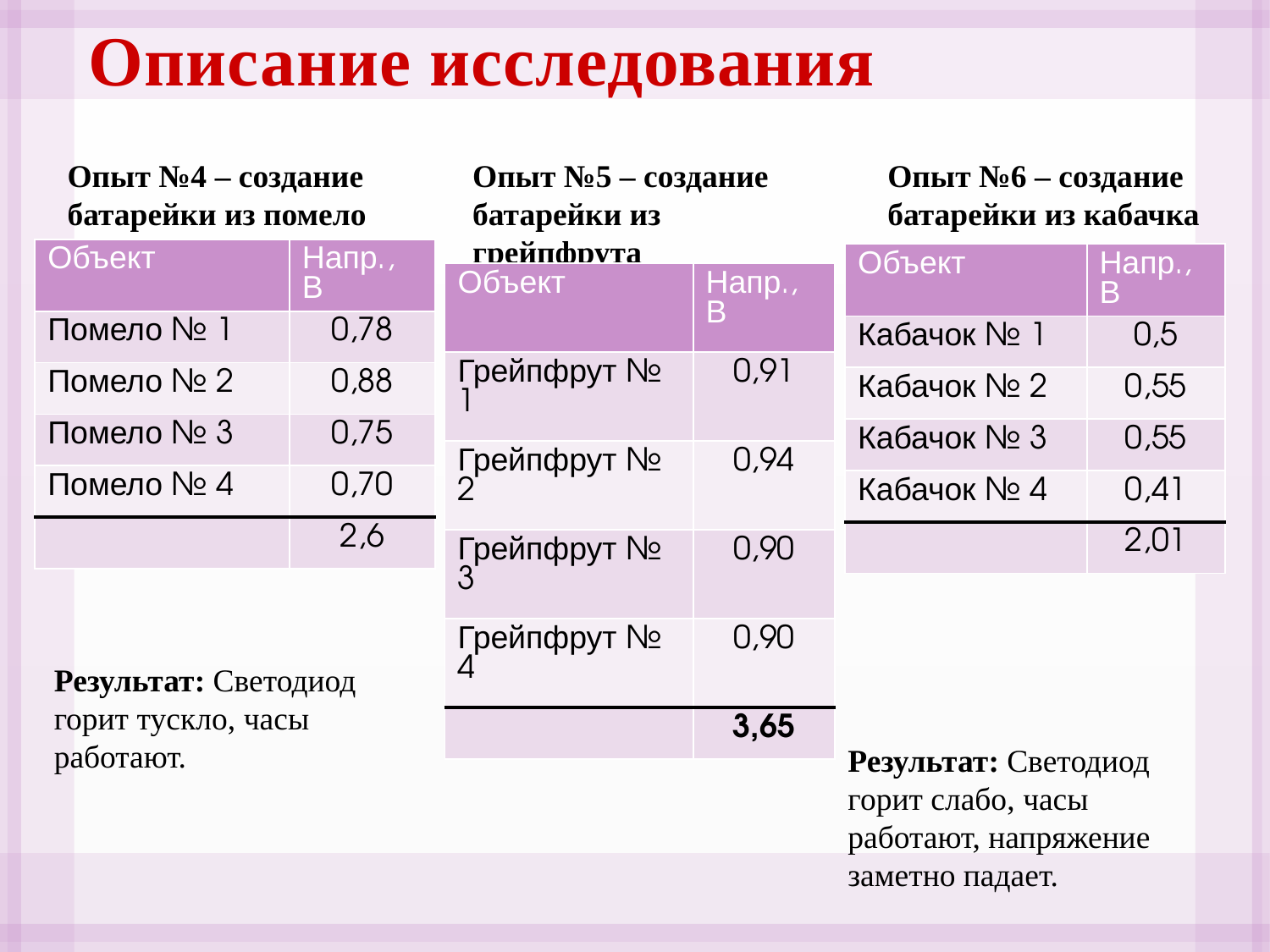

Описание исследования
Опыт №4 – создание батарейки из помело
Опыт №5 – создание батарейки из грейпфрута
Опыт №6 – создание батарейки из кабачка
| Объект | Напр., В |
| --- | --- |
| Помело № 1 | 0,78 |
| Помело № 2 | 0,88 |
| Помело № 3 | 0,75 |
| Помело № 4 | 0,70 |
|  | 2,6 |
| Объект | Напр., В |
| --- | --- |
| Кабачок № 1 | 0,5 |
| Кабачок № 2 | 0,55 |
| Кабачок № 3 | 0,55 |
| Кабачок № 4 | 0,41 |
|  | 2,01 |
| Объект | Напр., В |
| --- | --- |
| Грейпфрут № 1 | 0,91 |
| Грейпфрут № 2 | 0,94 |
| Грейпфрут № 3 | 0,90 |
| Грейпфрут № 4 | 0,90 |
|  | 3,65 |
Результат: Светодиод горит тускло, часы работают.
Результат: Светодиод горит тускло, часы работают.
Результат: Светодиод горит слабо, часы работают, напряжение заметно падает.